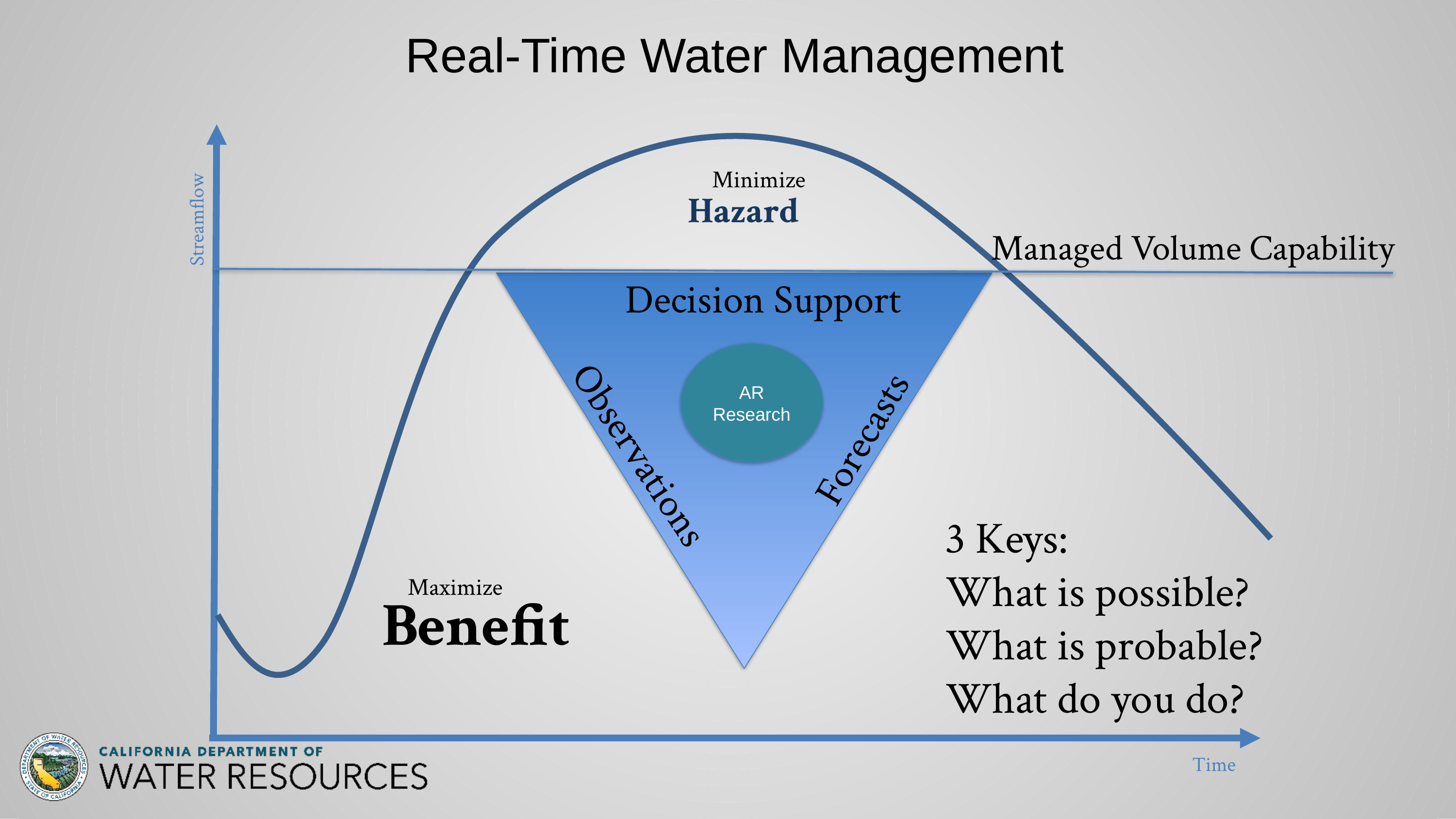

Real-Time Water Management

Minimize
Hazard
Streamflow
Managed Volume Capability
Decision Support

AR Research
Forecasts
Observations
3 Keys:
What is possible?
What is probable?
What do you do?
Maximize
Benefit
Time